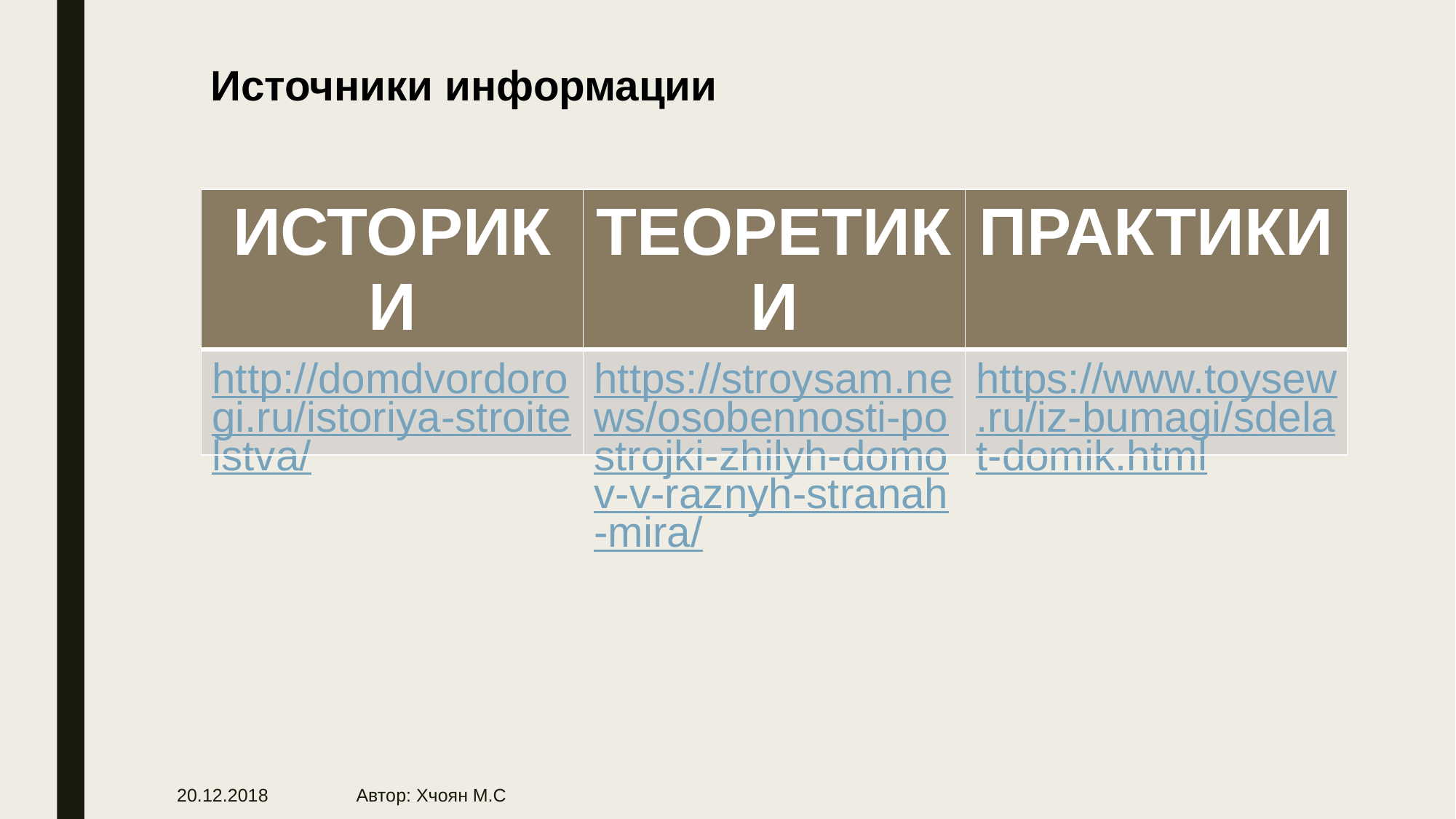

Источники информации
| ИСТОРИКИ | ТЕОРЕТИКИ | ПРАКТИКИ |
| --- | --- | --- |
| http://domdvordorogi.ru/istoriya-stroitelstva/ | https://stroysam.news/osobennosti-postrojki-zhilyh-domov-v-raznyh-stranah-mira/ | https://www.toysew.ru/iz-bumagi/sdelat-domik.html |
20.12.2018
Автор: Хчоян М.С